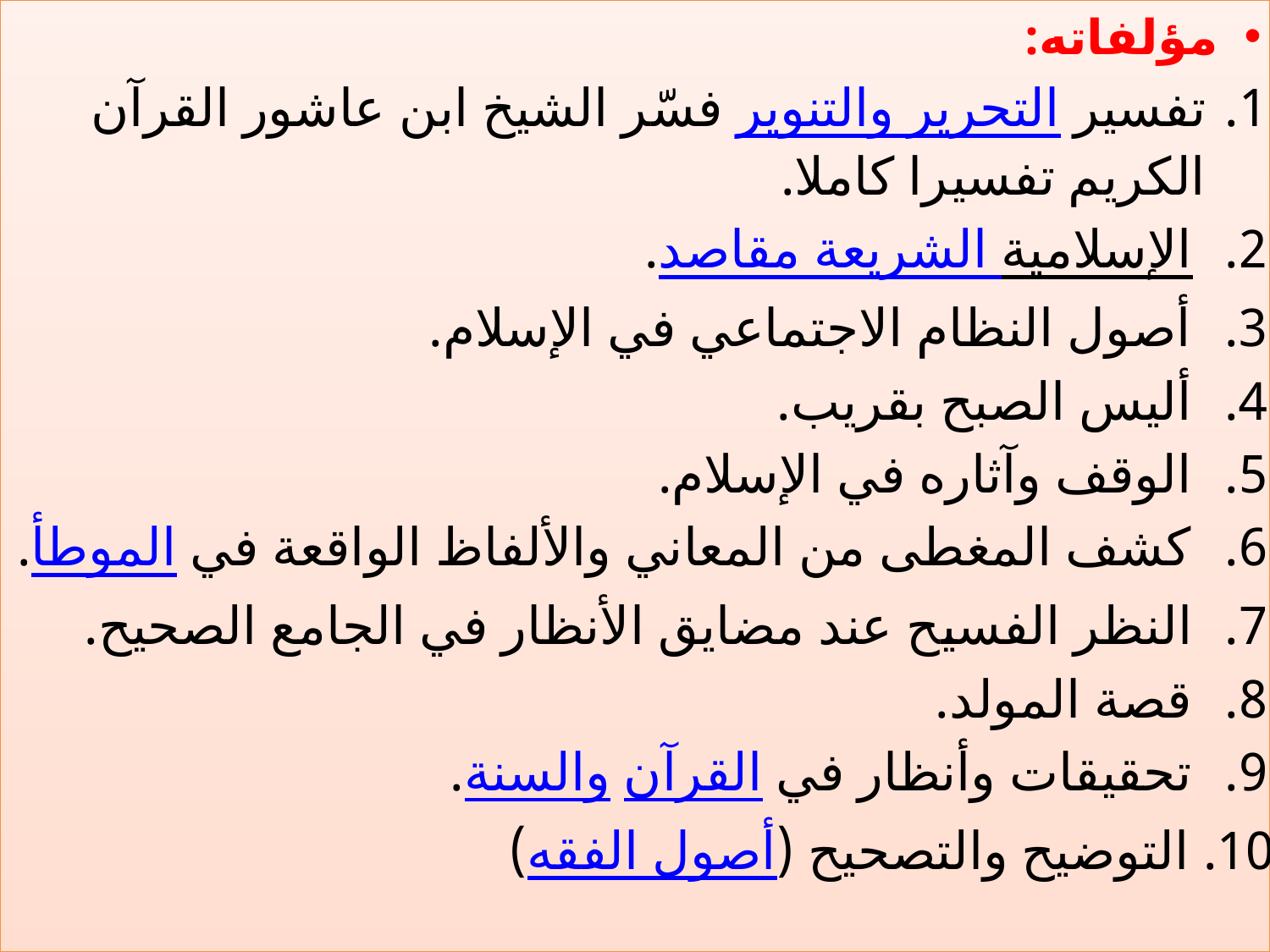

مؤلفاته:
تفسير التحرير والتنوير فسّر الشيخ ابن عاشور القرآن الكريم تفسيرا كاملا.
 مقاصد الشريعة الإسلامية.
 أصول النظام الاجتماعي في الإسلام.
 أليس الصبح بقريب.
 الوقف وآثاره في الإسلام.
 كشف المغطى من المعاني والألفاظ الواقعة في الموطأ.
 النظر الفسيح عند مضايق الأنظار في الجامع الصحيح.
 قصة المولد.
 تحقيقات وأنظار في القرآن والسنة.
 التوضيح والتصحيح (أصول الفقه)